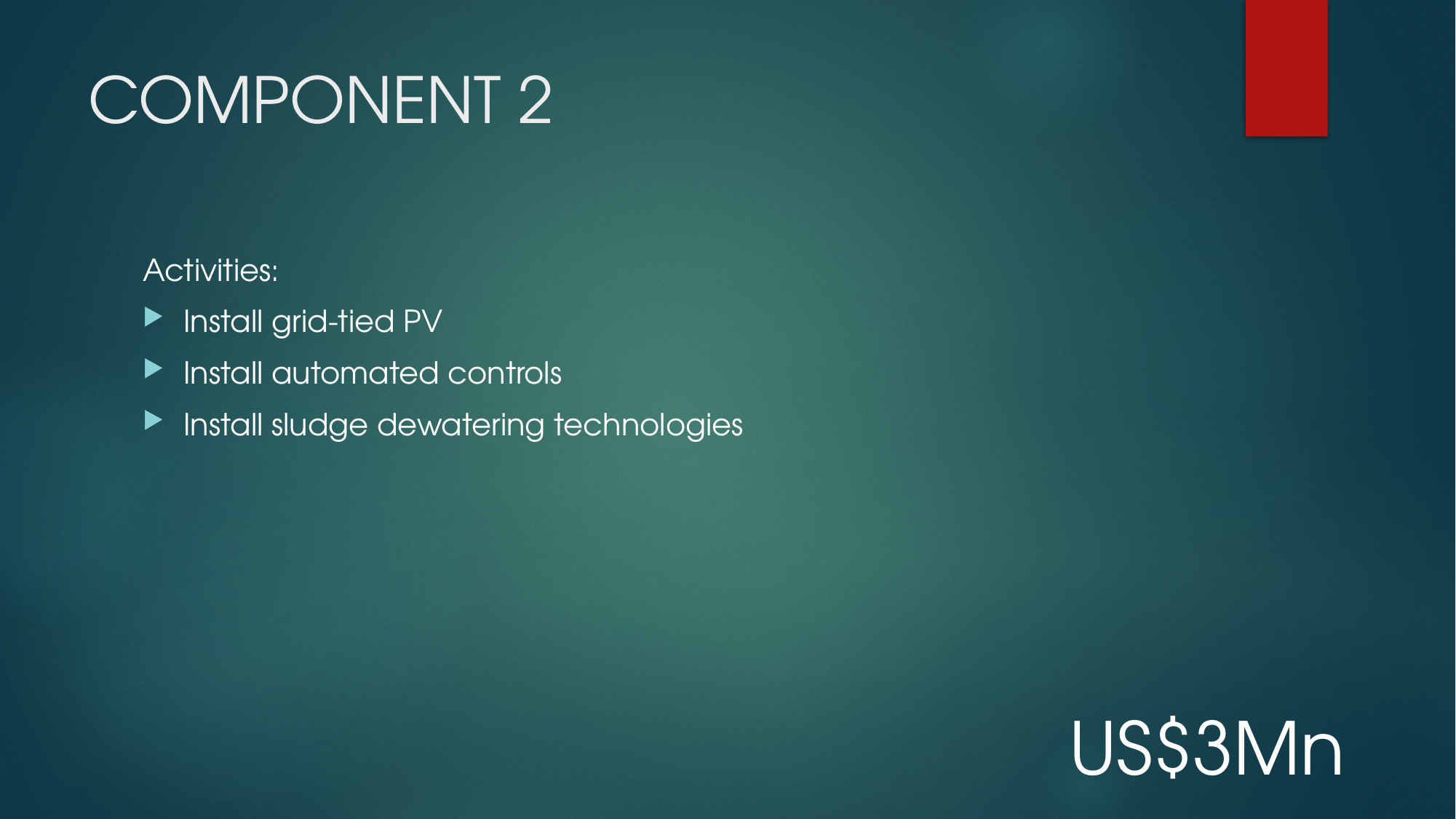

# COMPONENT 2
Activities:
Install grid-tied PV
Install automated controls
Install sludge dewatering technologies
US$3Mn